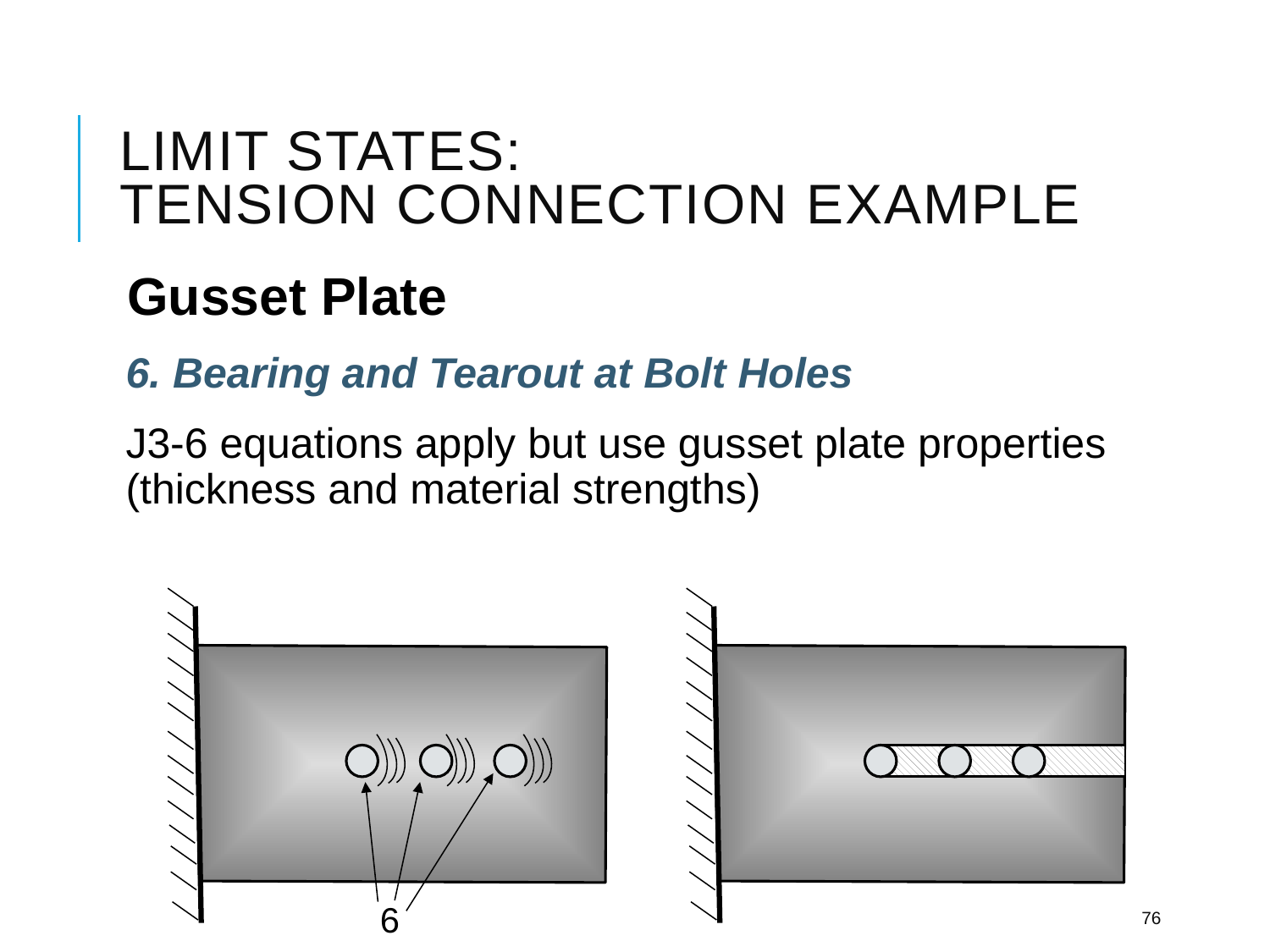

# Limit states: Tension connection example
Gusset Plate
6. Bearing and Tearout at Bolt Holes
J3-6 equations apply but use gusset plate properties (thickness and material strengths)

6
76